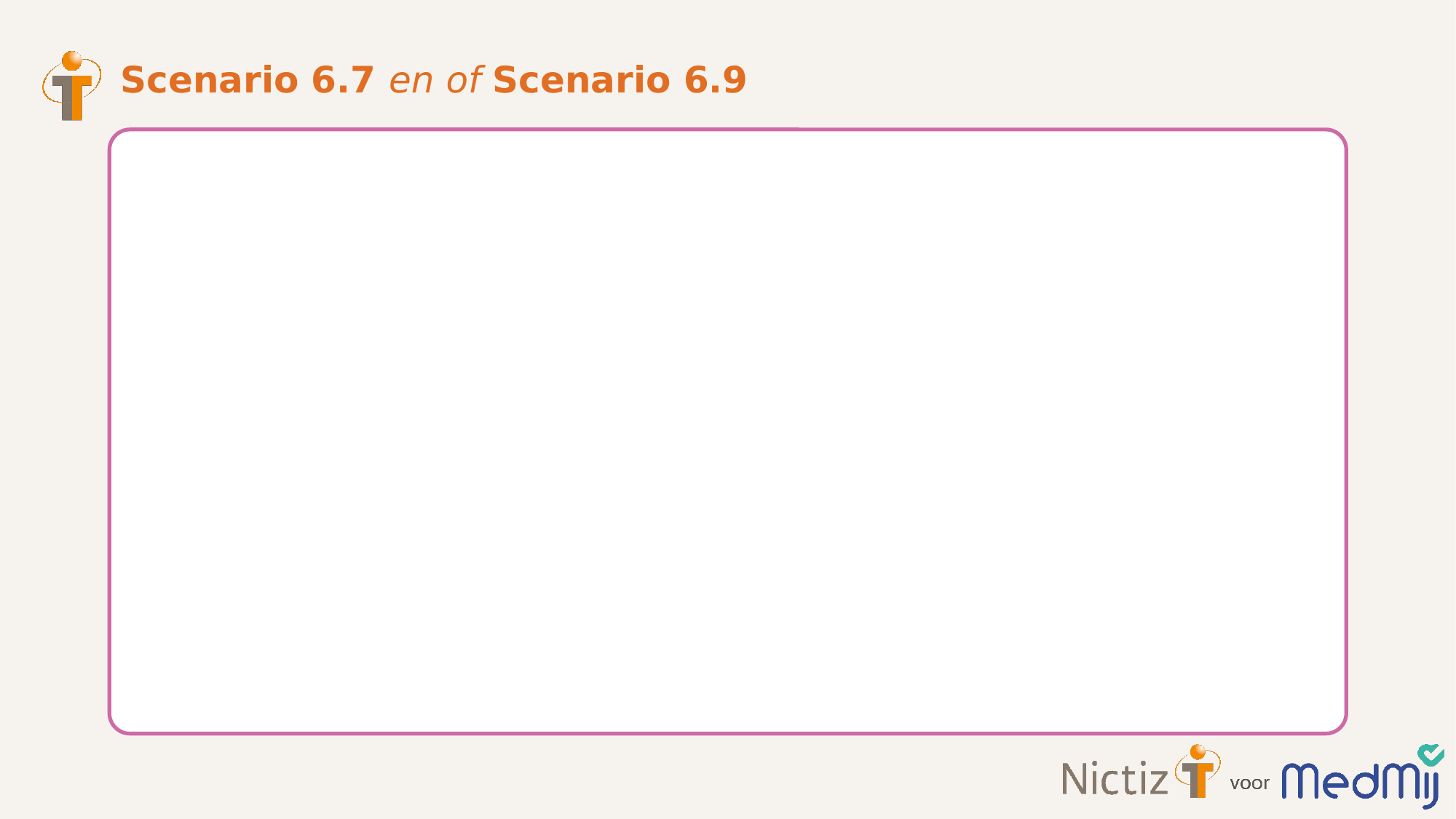

# Scenario 6.7 en of Scenario 6.9